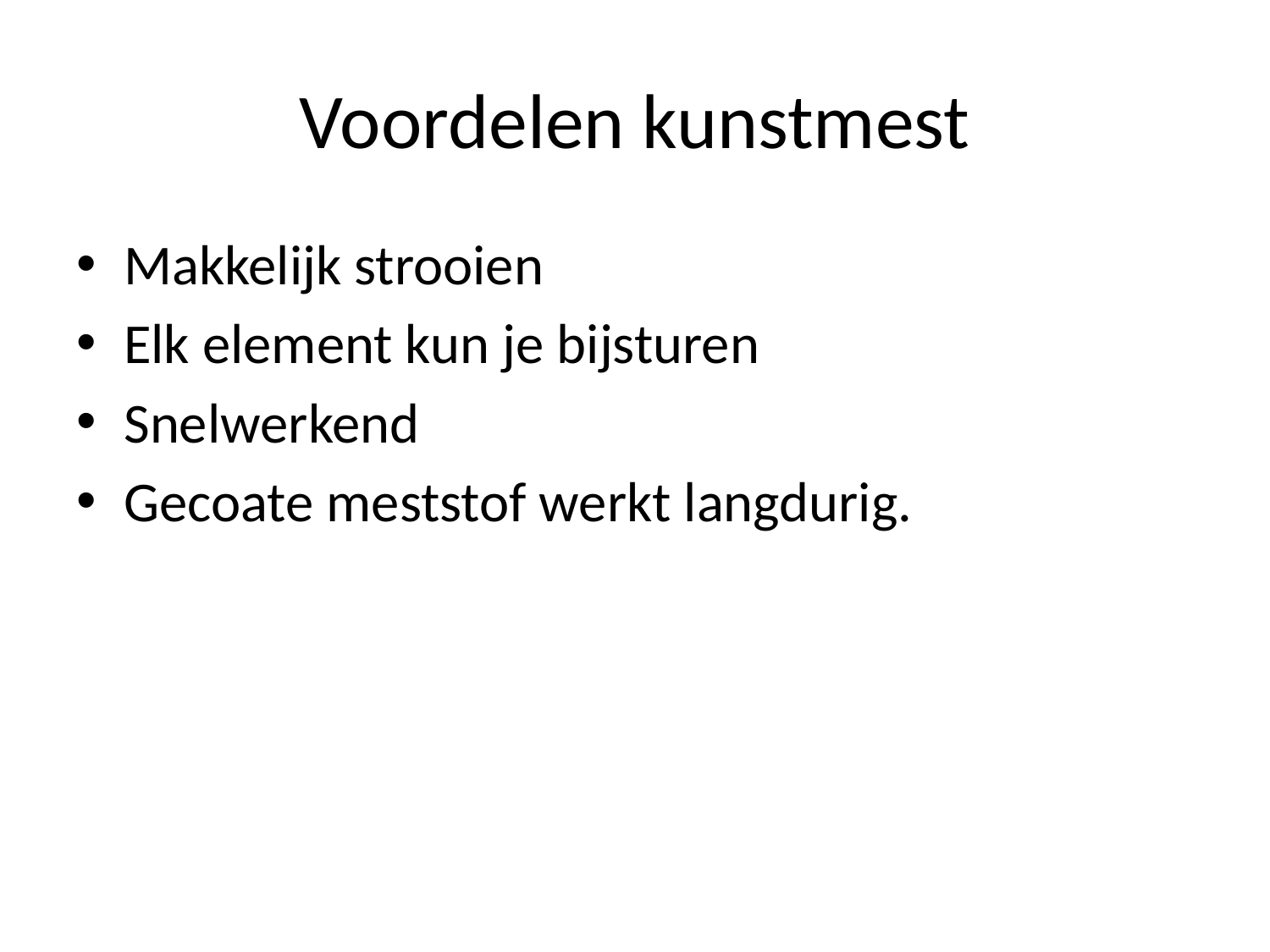

# Voordelen kunstmest
Makkelijk strooien
Elk element kun je bijsturen
Snelwerkend
Gecoate meststof werkt langdurig.